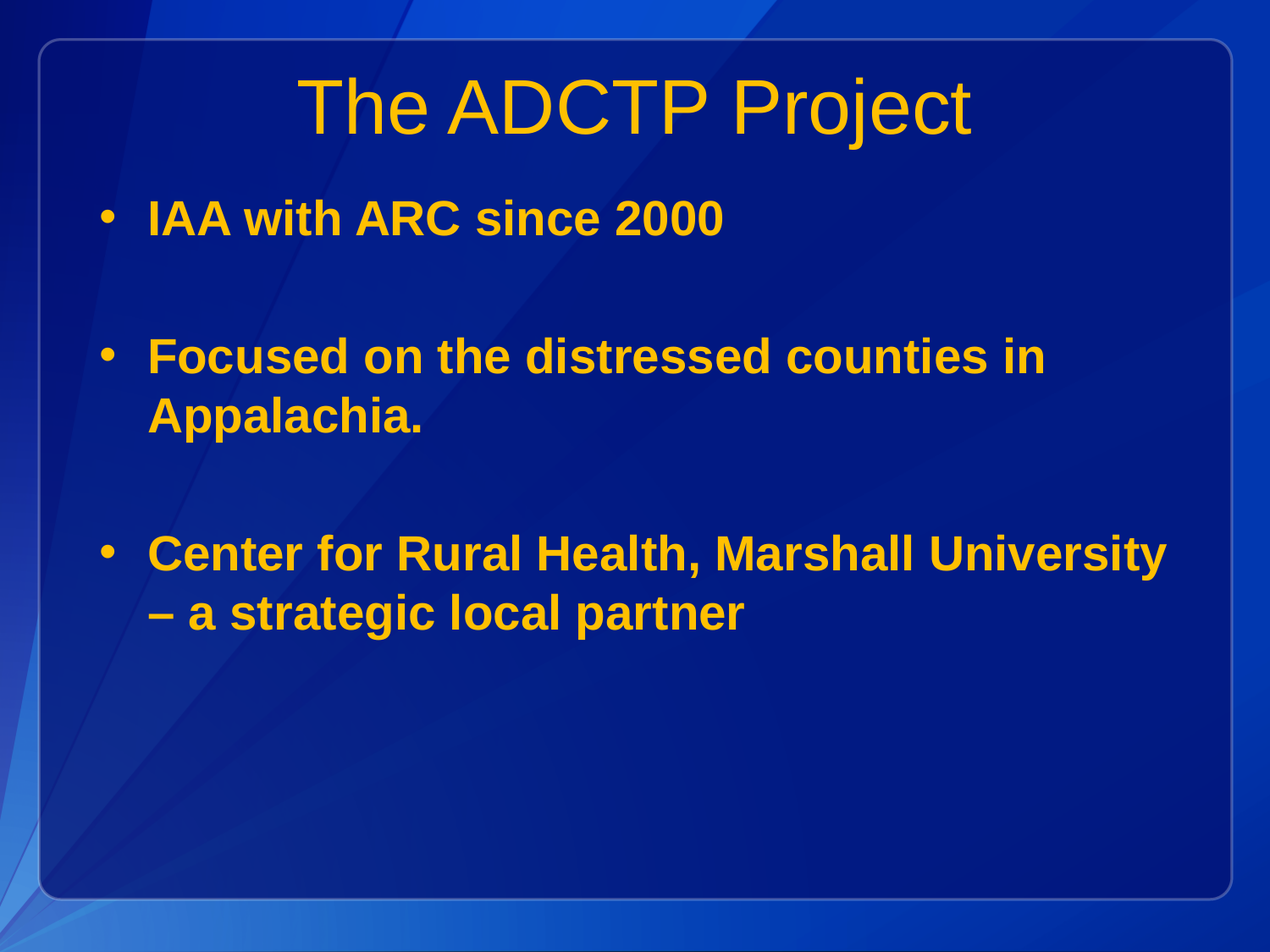

# The ADCTP Project
IAA with ARC since 2000

Focused on the distressed counties in Appalachia.

Center for Rural Health, Marshall University – a strategic local partner